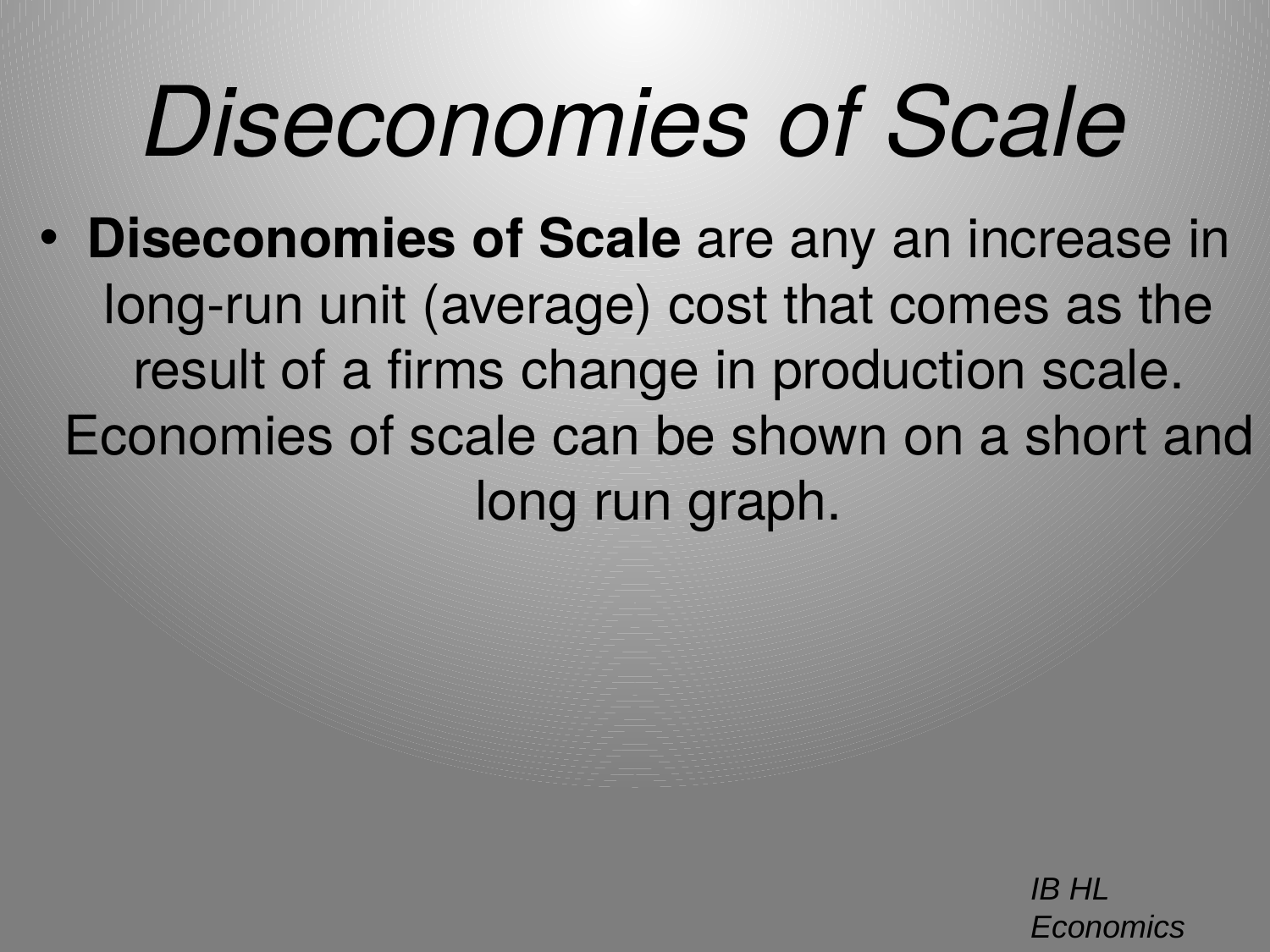

# Diseconomies of Scale
Diseconomies of Scale are any an increase in long-run unit (average) cost that comes as the result of a firms change in production scale. Economies of scale can be shown on a short and long run graph.
IB HL Economics
Will Congleton